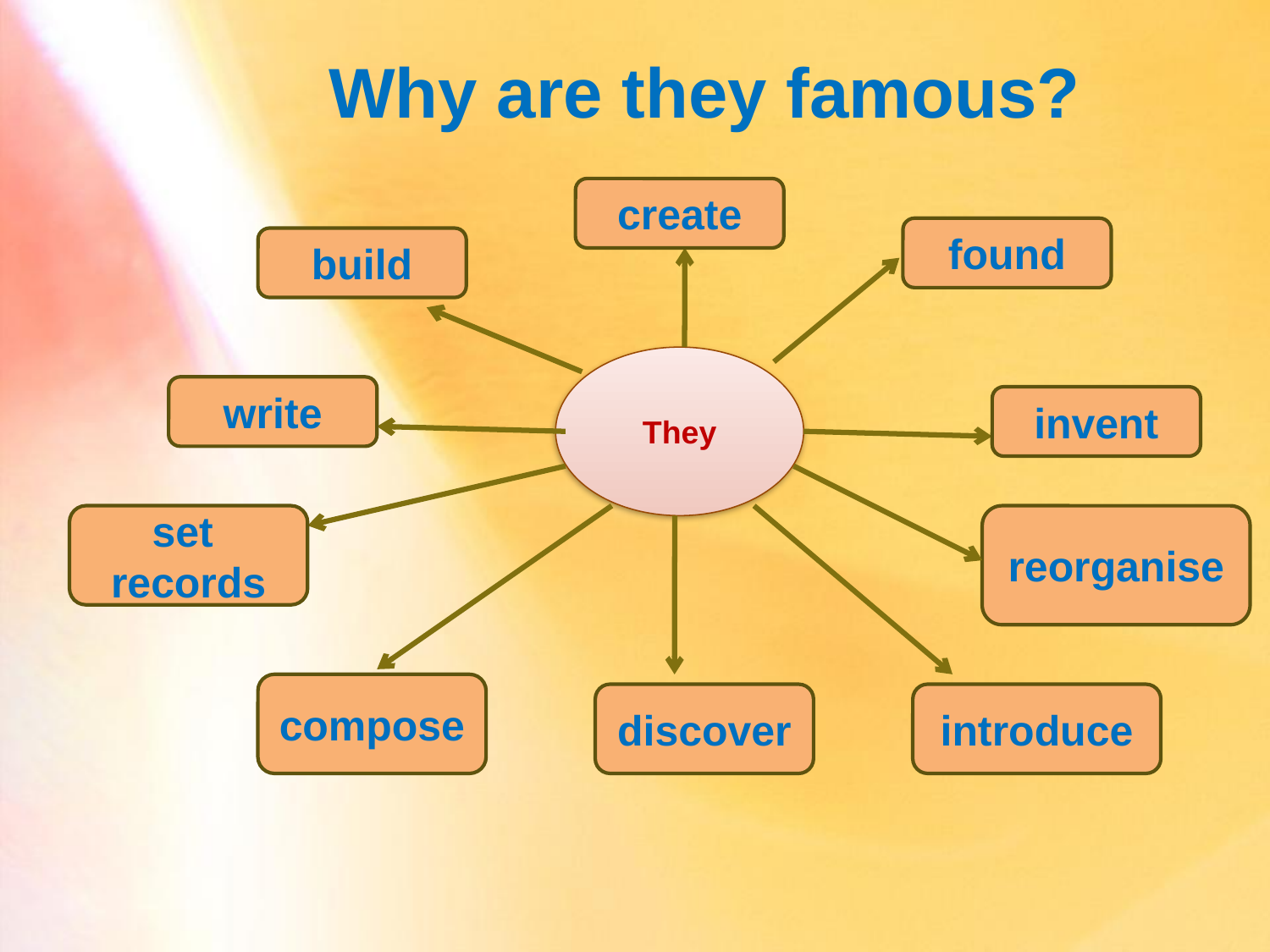

# Why are they famous?
create
found
build
They
write
invent
set  records
reorganise
compose
discover
introduce